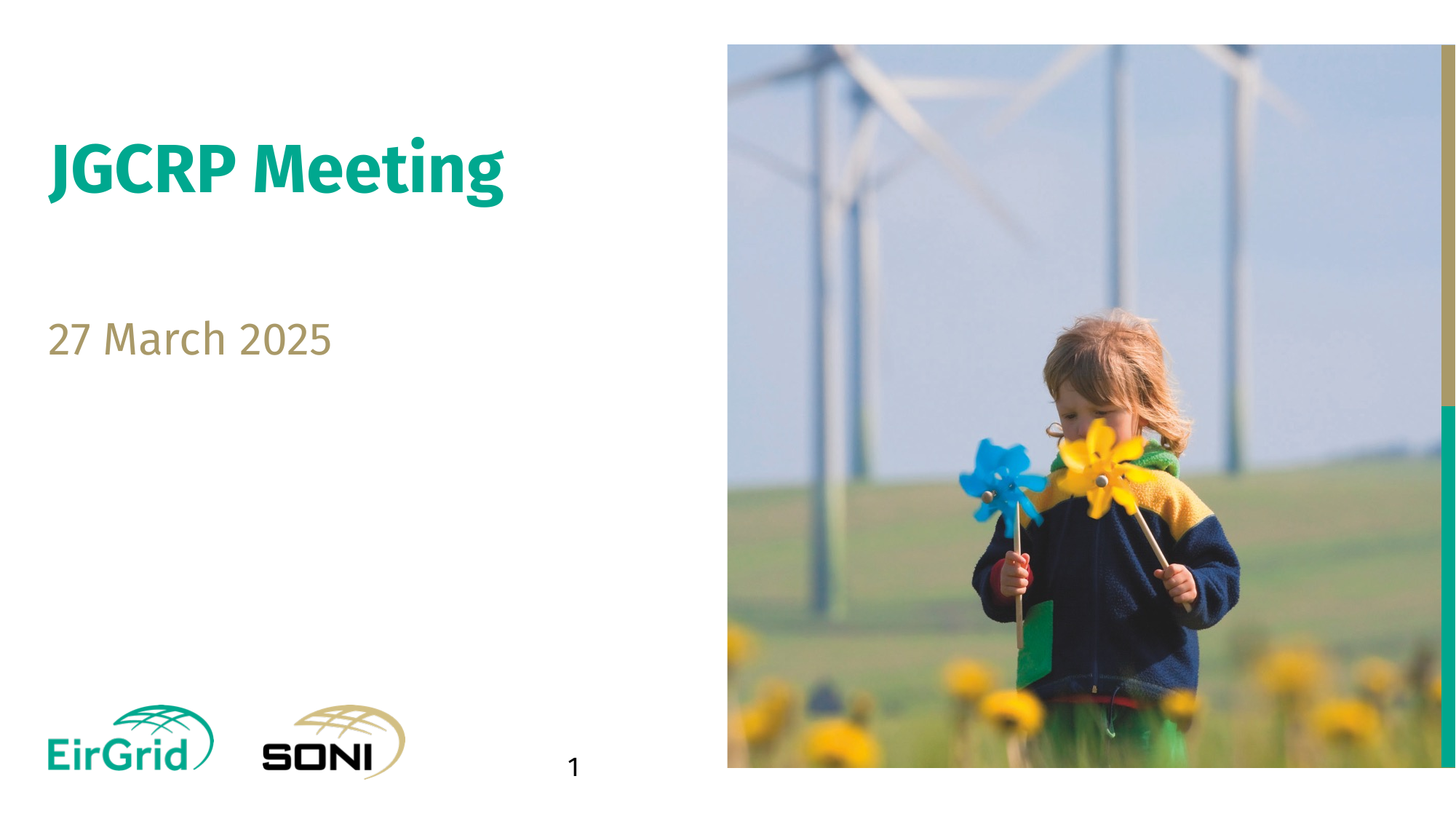

# JGCRP Meeting
27 March 2025
1